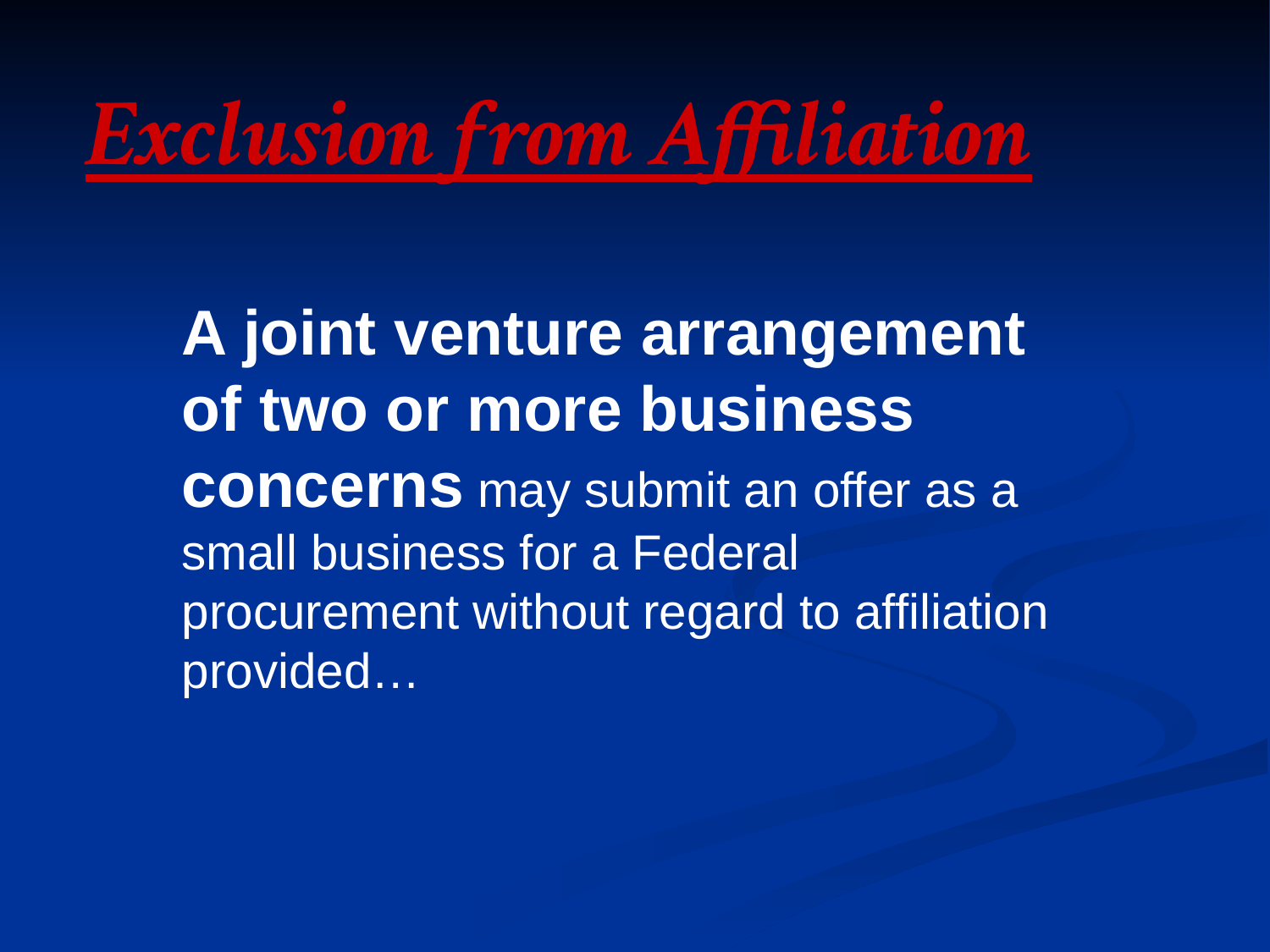

Exclusion from Affiliation
A joint venture arrangement of two or more business concerns may submit an offer as a small business for a Federal procurement without regard to affiliation provided…